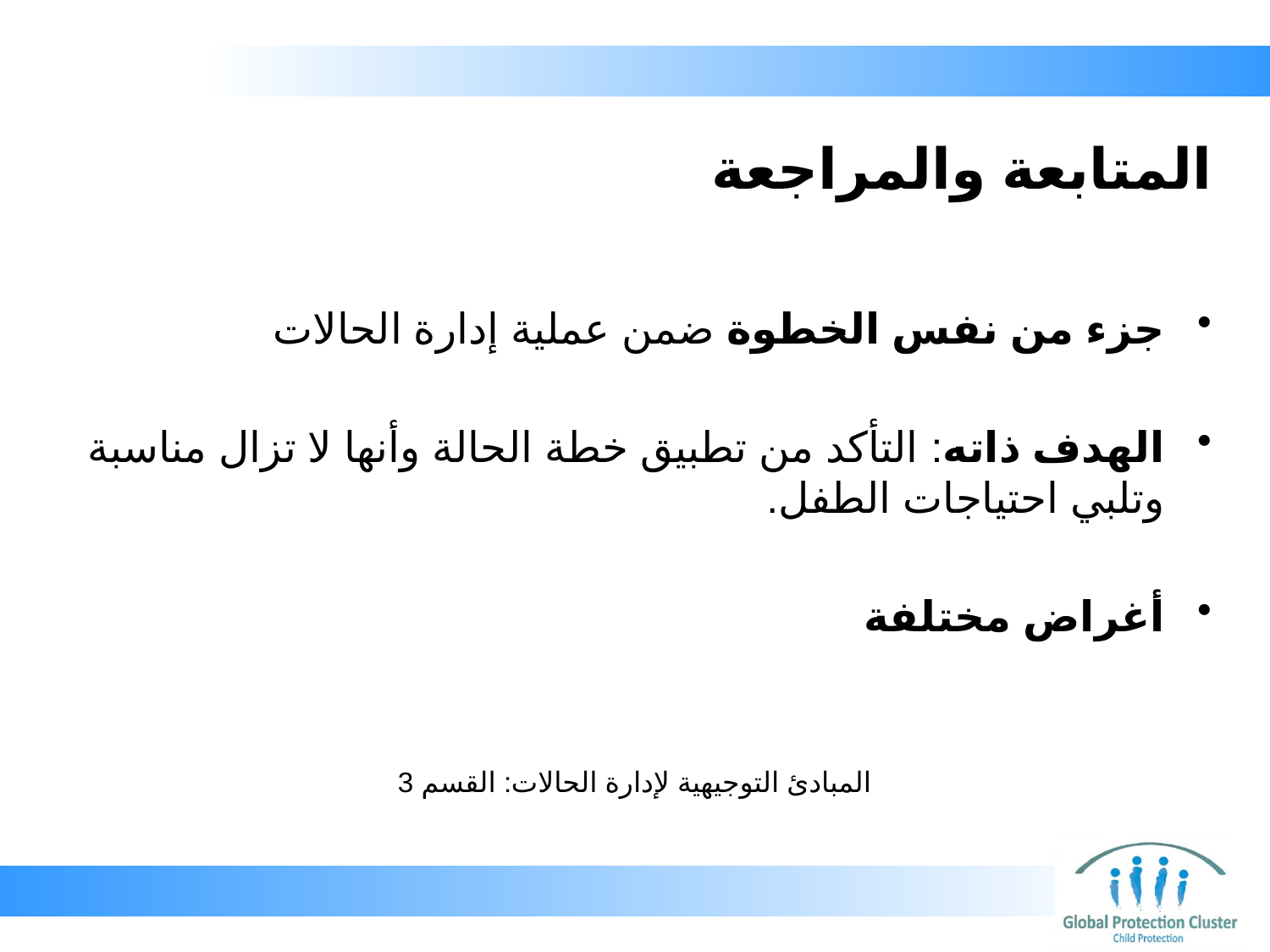

# المتابعة والمراجعة

جزء من نفس الخطوة ضمن عملية إدارة الحالات

الهدف ذاته: التأكد من تطبيق خطة الحالة وأنها لا تزال مناسبة
وتلبي احتياجات الطفل.

أغراض مختلفة

المبادئ التوجيهية لإدارة الحالات: القسم 3